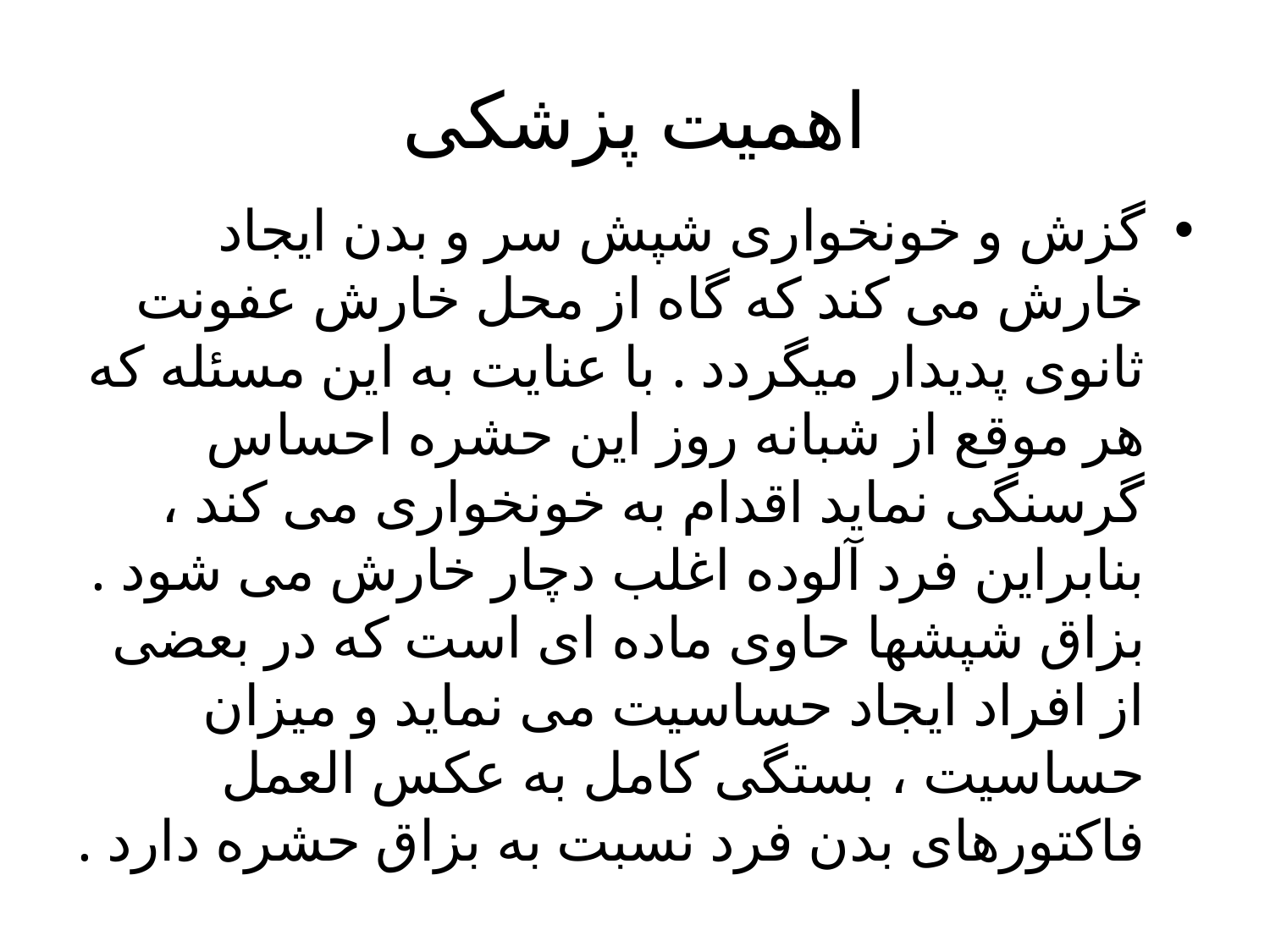

# اهمیت پزشکی
گزش و خونخواری شپش سر و بدن ایجاد خارش می کند که گاه از محل خارش عفونت ثانوی پدیدار میگردد . با عنایت به این مسئله که هر موقع از شبانه روز این حشره احساس گرسنگی نماید اقدام به خونخواری می کند ، بنابراین فرد آلوده اغلب دچار خارش می شود . بزاق شپشها حاوی ماده ای است که در بعضی از افراد ایجاد حساسیت می نماید و میزان حساسیت ، بستگی کامل به عکس العمل فاکتورهای بدن فرد نسبت به بزاق حشره دارد .